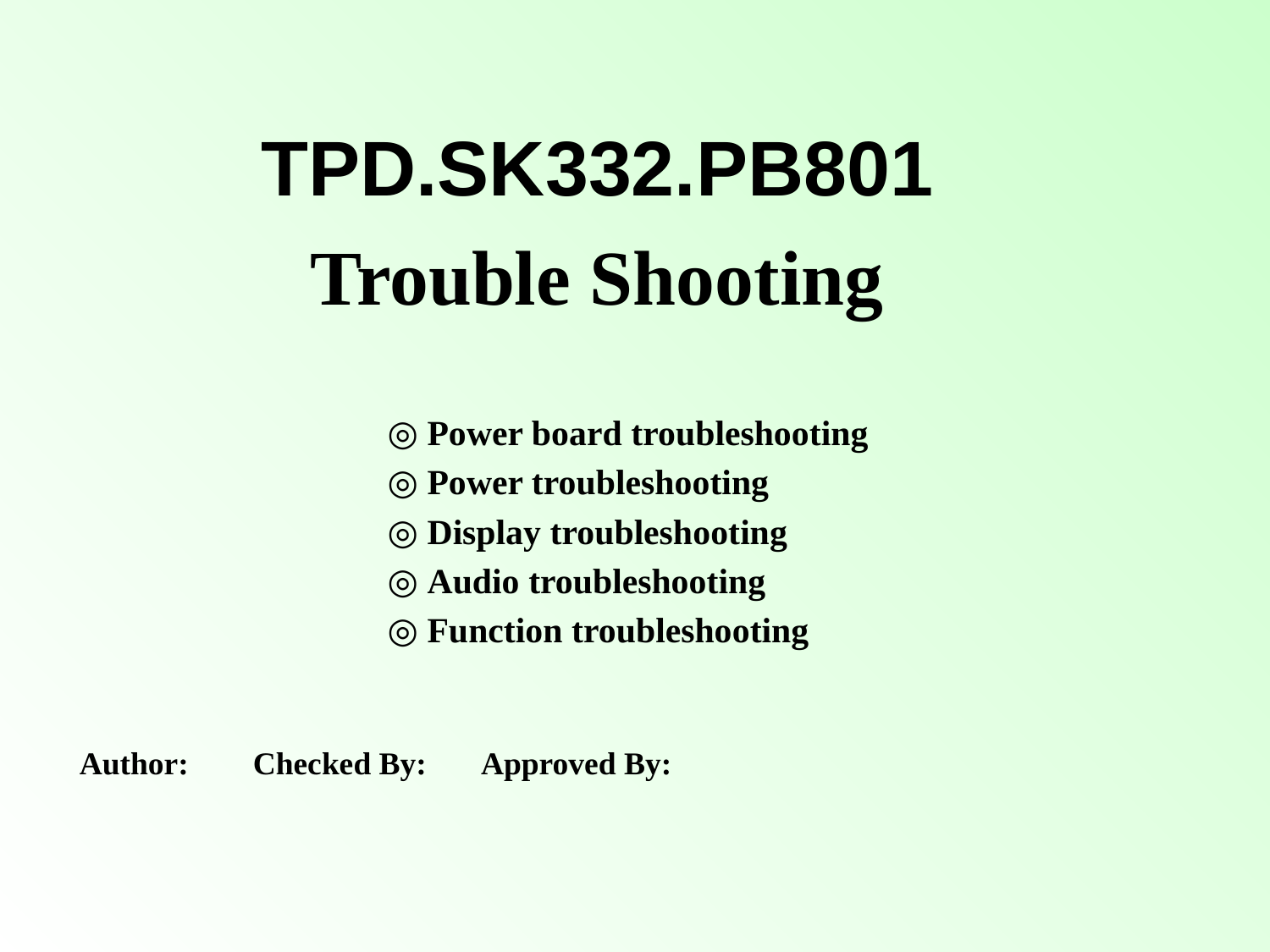

TPD.SK332.PB801
Trouble Shooting
◎ Power board troubleshooting
◎ Power troubleshooting
◎ Display troubleshooting
◎ Audio troubleshooting
◎ Function troubleshooting
Author:        Checked By:       Approved By: